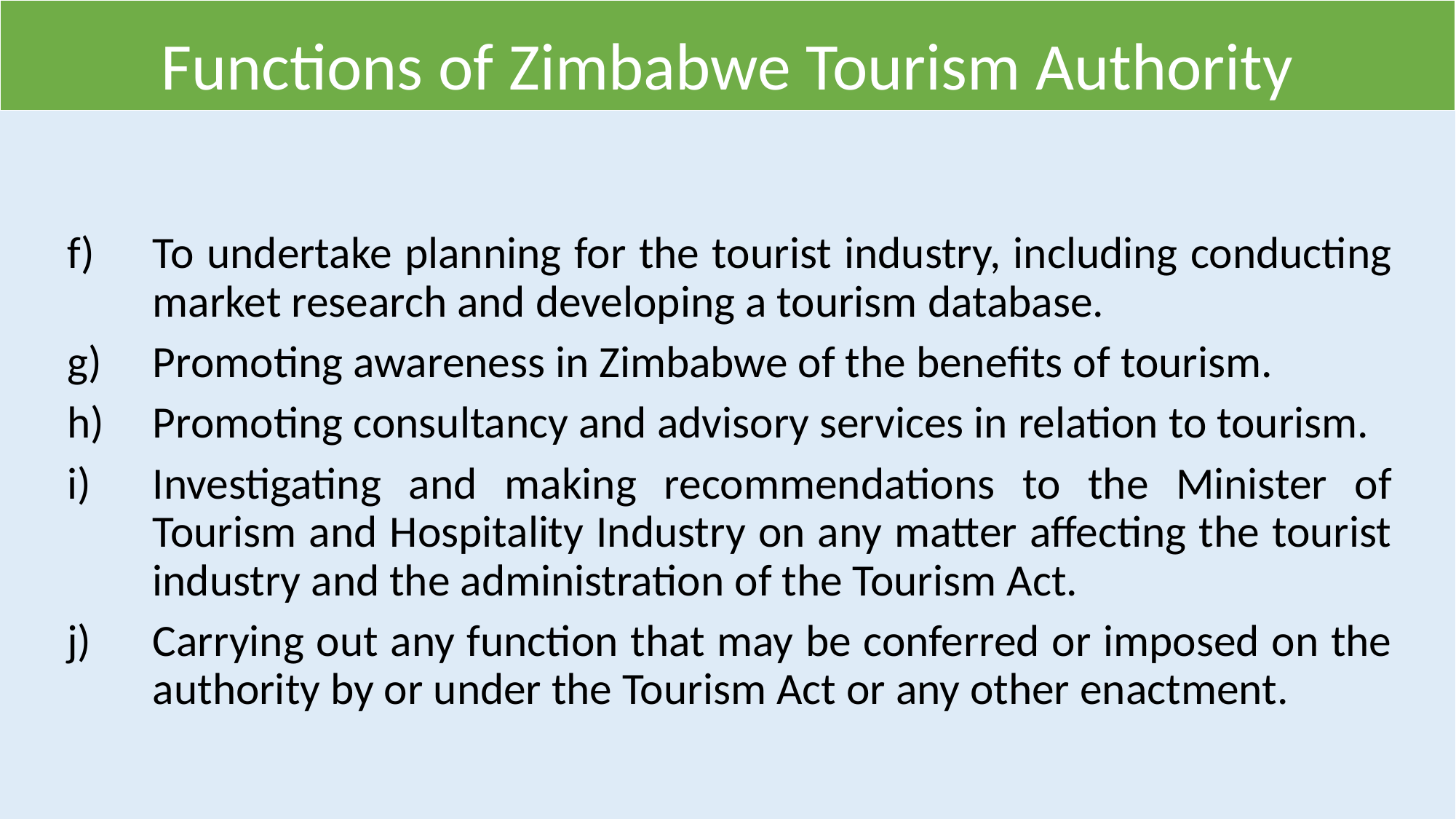

# Functions of Zimbabwe Tourism Authority

To undertake planning for the tourist industry, including conducting market research and developing a tourism database.
Promoting awareness in Zimbabwe of the benefits of tourism.
Promoting consultancy and advisory services in relation to tourism.
Investigating and making recommendations to the Minister of Tourism and Hospitality Industry on any matter affecting the tourist industry and the administration of the Tourism Act.
Carrying out any function that may be conferred or imposed on the authority by or under the Tourism Act or any other enactment.